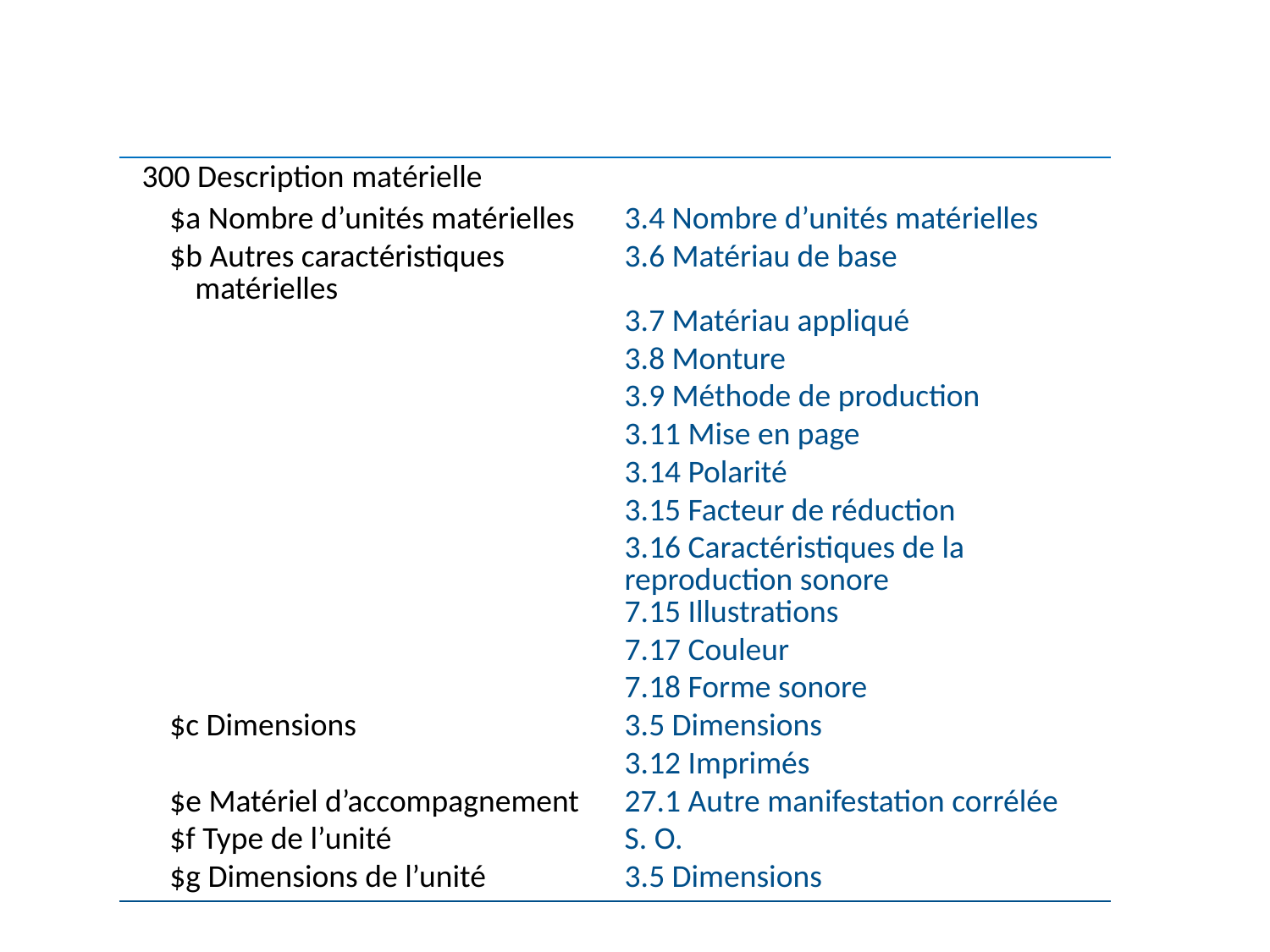

| 300 Description matérielle |  |
| --- | --- |
| $a Nombre d’unités matérielles | 3.4 Nombre d’unités matérielles |
| $b Autres caractéristiques matérielles | 3.6 Matériau de base |
|  | 3.7 Matériau appliqué |
|  | 3.8 Monture |
|  | 3.9 Méthode de production |
|  | 3.11 Mise en page |
|  | 3.14 Polarité |
|  | 3.15 Facteur de réduction |
|  | 3.16 Caractéristiques de la reproduction sonore |
|  | 7.15 Illustrations |
|  | 7.17 Couleur |
|  | 7.18 Forme sonore |
| $c Dimensions | 3.5 Dimensions |
|  | 3.12 Imprimés |
| $e Matériel d’accompagnement | 27.1 Autre manifestation corrélée |
| $f Type de l’unité | S. O. |
| $g Dimensions de l’unité | 3.5 Dimensions |